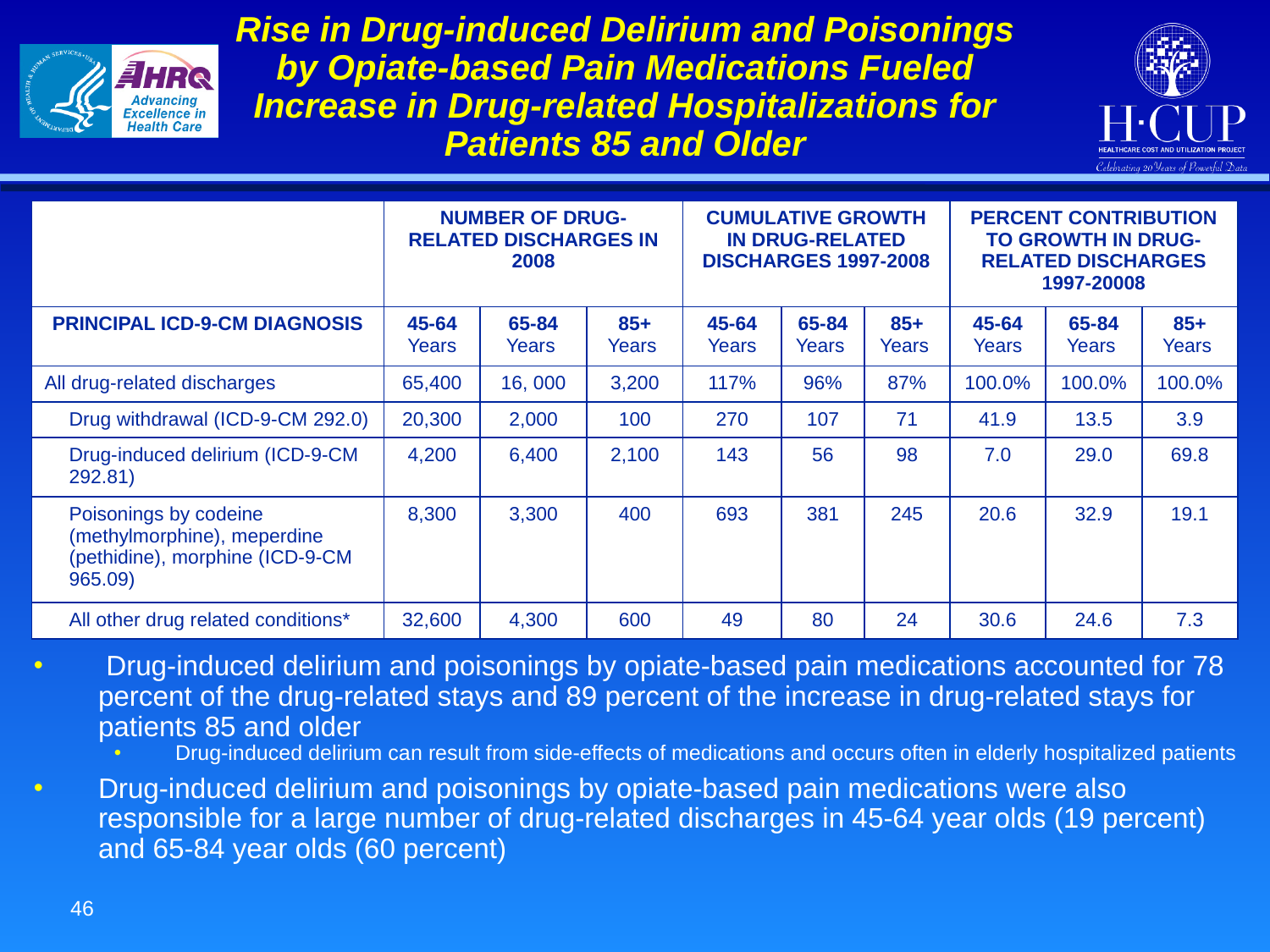

# Rise in Drug-induced Delirium and Poisonings by Opiate-based Pain Medications Fueled Increase in Drug-related Hospitalizations for Patients 85 and Older
|  | NUMBER OF DRUG- RELATED DISCHARGES IN 2008 |  |  | CUMULATIVE GROWTH IN DRUG-RELATED DISCHARGES 1997-2008 |  |  | PERCENT CONTRIBUTION TO GROWTH IN DRUG-RELATED DISCHARGES 1997-20008 |  |  |
| --- | --- | --- | --- | --- | --- | --- | --- | --- | --- |
| PRINCIPAL ICD-9-CM DIAGNOSIS | 45-64 Years | 65-84 Years | 85+ Years | 45-64 Years | 65-84 Years | 85+ Years | 45-64 Years | 65-84 Years | 85+ Years |
| All drug-related discharges | 65,400 | 16, 000 | 3,200 | 117% | 96% | 87% | 100.0% | 100.0% | 100.0% |
| Drug withdrawal (ICD-9-CM 292.0) | 20,300 | 2,000 | 100 | 270 | 107 | 71 | 41.9 | 13.5 | 3.9 |
| Drug-induced delirium (ICD-9-CM 292.81) | 4,200 | 6,400 | 2,100 | 143 | 56 | 98 | 7.0 | 29.0 | 69.8 |
| Poisonings by codeine (methylmorphine), meperdine (pethidine), morphine (ICD-9-CM 965.09) | 8,300 | 3,300 | 400 | 693 | 381 | 245 | 20.6 | 32.9 | 19.1 |
| All other drug related conditions\* | 32,600 | 4,300 | 600 | 49 | 80 | 24 | 30.6 | 24.6 | 7.3 |
 Drug-induced delirium and poisonings by opiate-based pain medications accounted for 78 percent of the drug-related stays and 89 percent of the increase in drug-related stays for patients 85 and older
 Drug-induced delirium can result from side-effects of medications and occurs often in elderly hospitalized patients
Drug-induced delirium and poisonings by opiate-based pain medications were also responsible for a large number of drug-related discharges in 45-64 year olds (19 percent) and 65-84 year olds (60 percent)
46